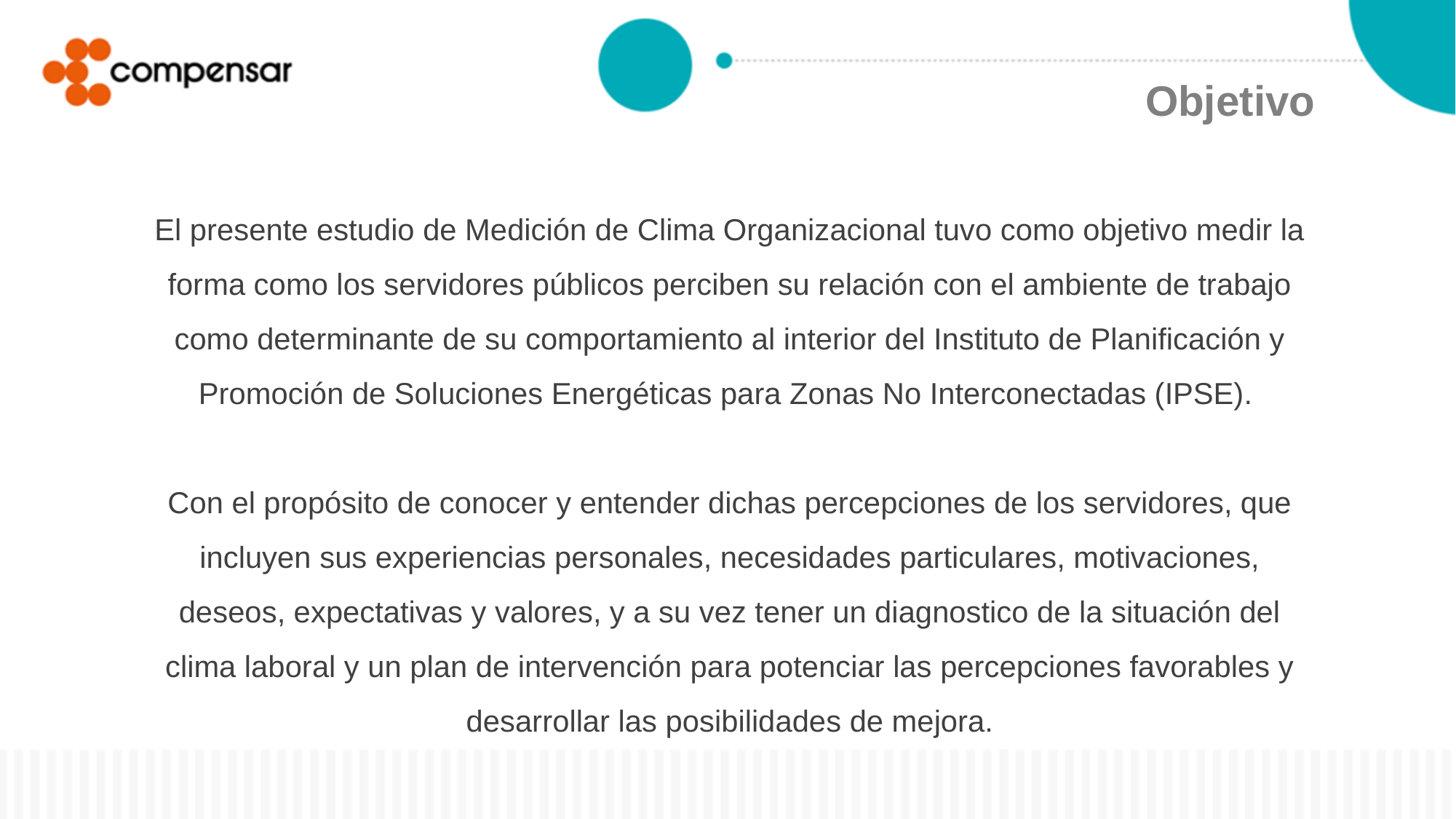

Objetivo
El presente estudio de Medición de Clima Organizacional tuvo como objetivo medir la forma como los servidores públicos perciben su relación con el ambiente de trabajo como determinante de su comportamiento al interior del Instituto de Planificación y Promoción de Soluciones Energéticas para Zonas No Interconectadas (IPSE).

Con el propósito de conocer y entender dichas percepciones de los servidores, que incluyen sus experiencias personales, necesidades particulares, motivaciones, deseos, expectativas y valores, y a su vez tener un diagnostico de la situación del clima laboral y un plan de intervención para potenciar las percepciones favorables y desarrollar las posibilidades de mejora.